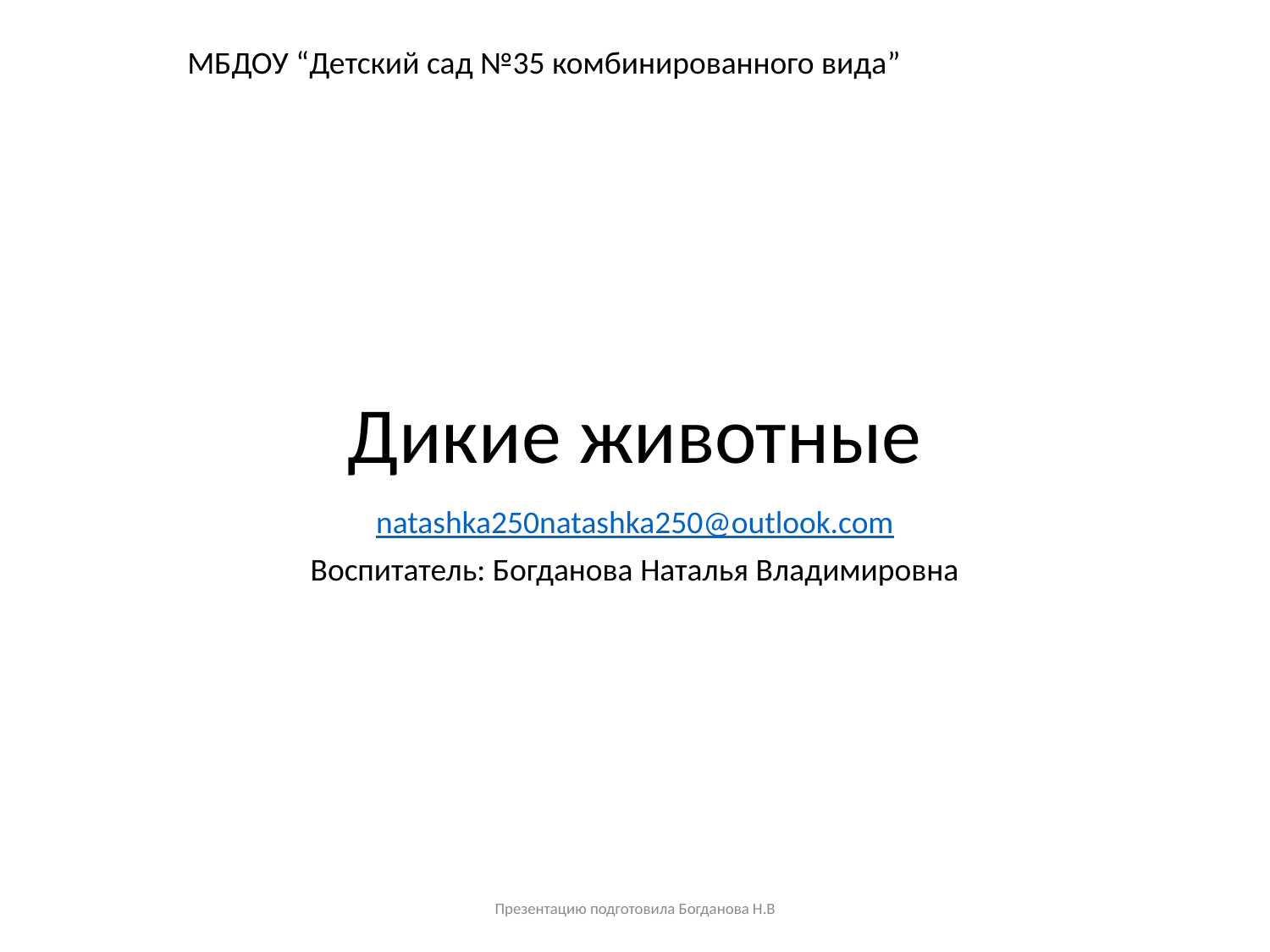

МБДОУ “Детский сад №35 комбинированного вида”
# Дикие животные
natashka250natashka250@outlook.com
Воспитатель: Богданова Наталья Владимировна
Презентацию подготовила Богданова Н.В